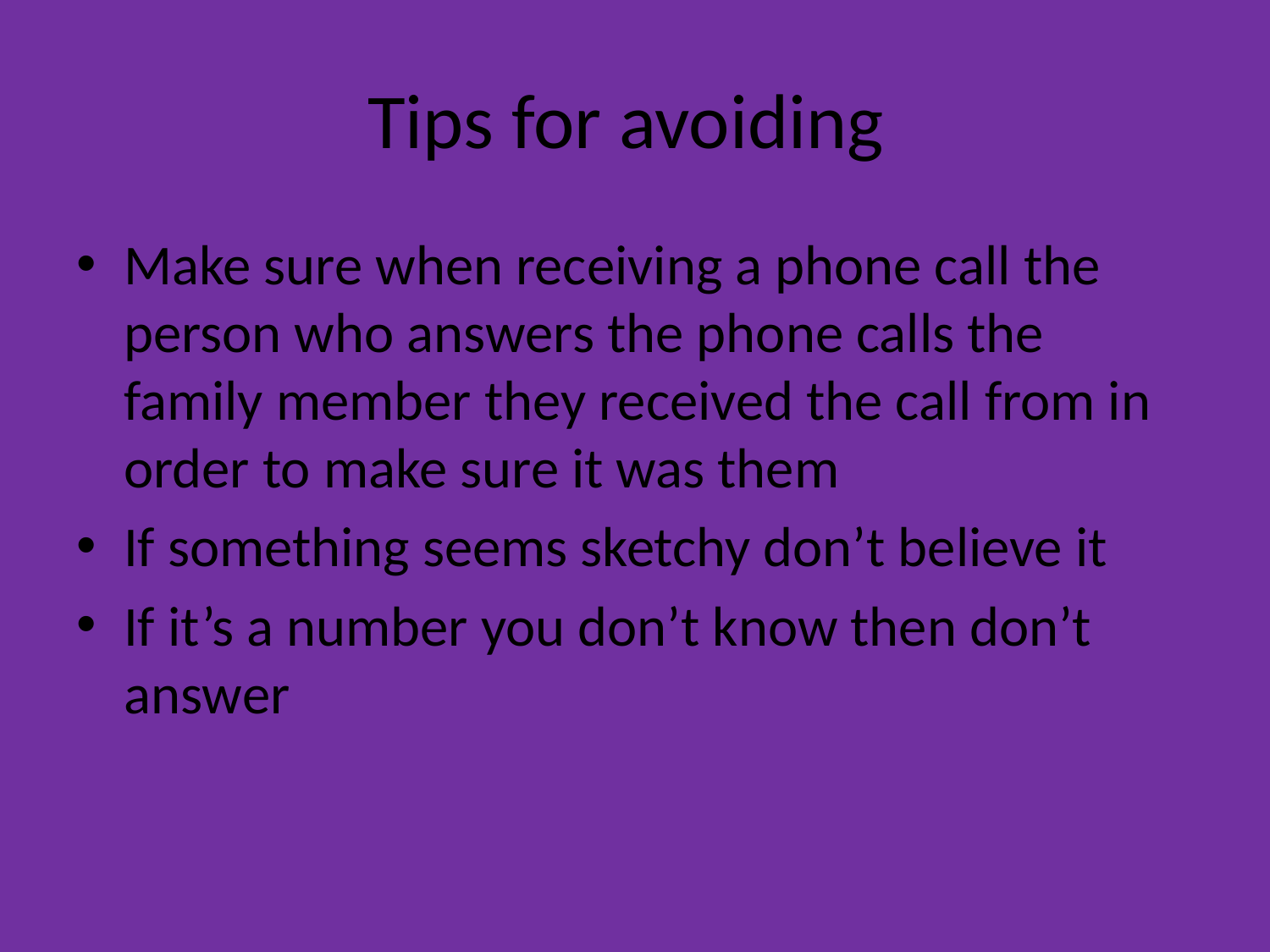

# Tips for avoiding
Make sure when receiving a phone call the person who answers the phone calls the family member they received the call from in order to make sure it was them
If something seems sketchy don’t believe it
If it’s a number you don’t know then don’t answer